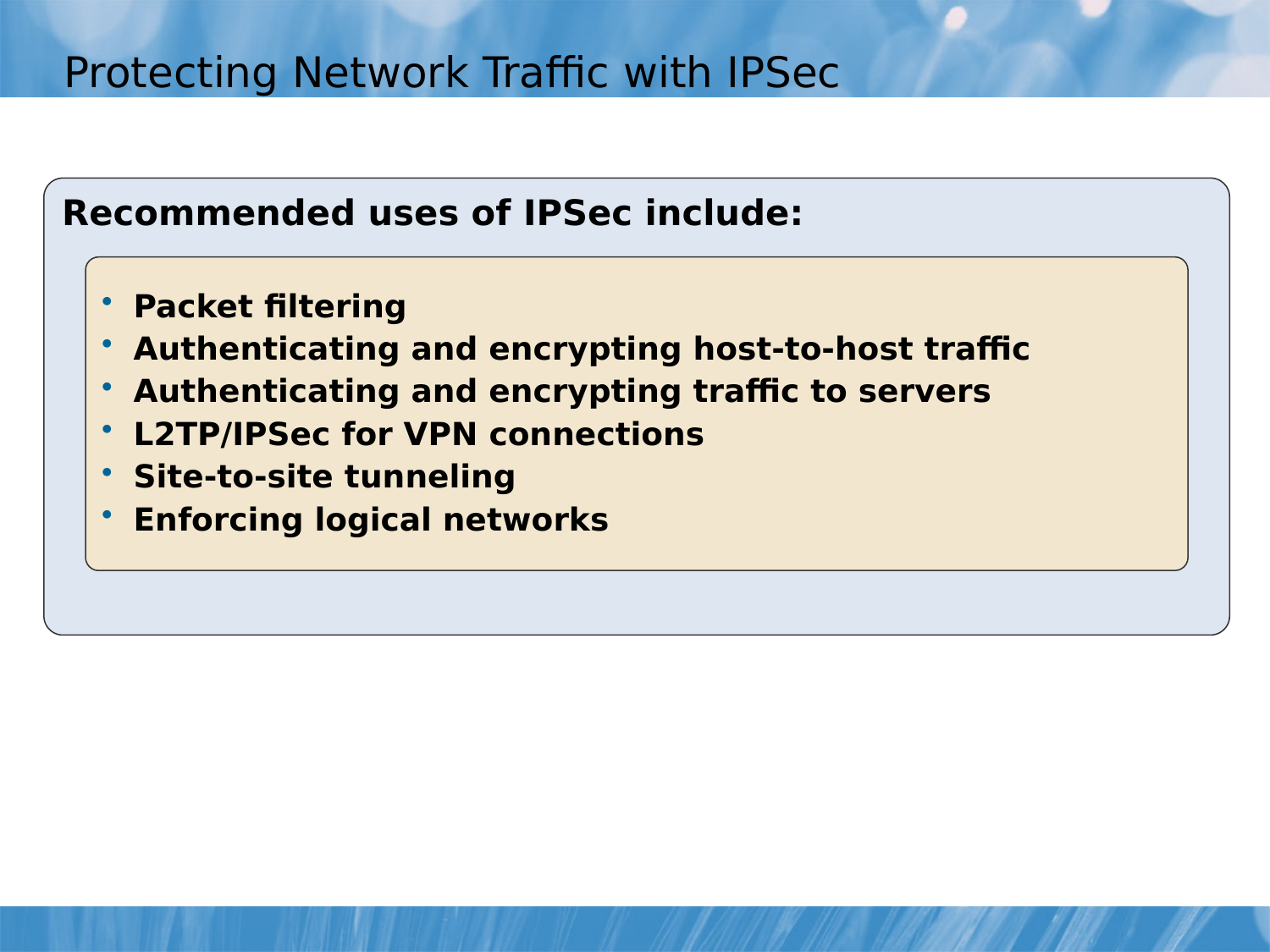

# Protecting Network Traffic with IPSec
Recommended uses of IPSec include:
Packet filtering
Authenticating and encrypting host-to-host traffic
Authenticating and encrypting traffic to servers
L2TP/IPSec for VPN connections
Site-to-site tunneling
Enforcing logical networks